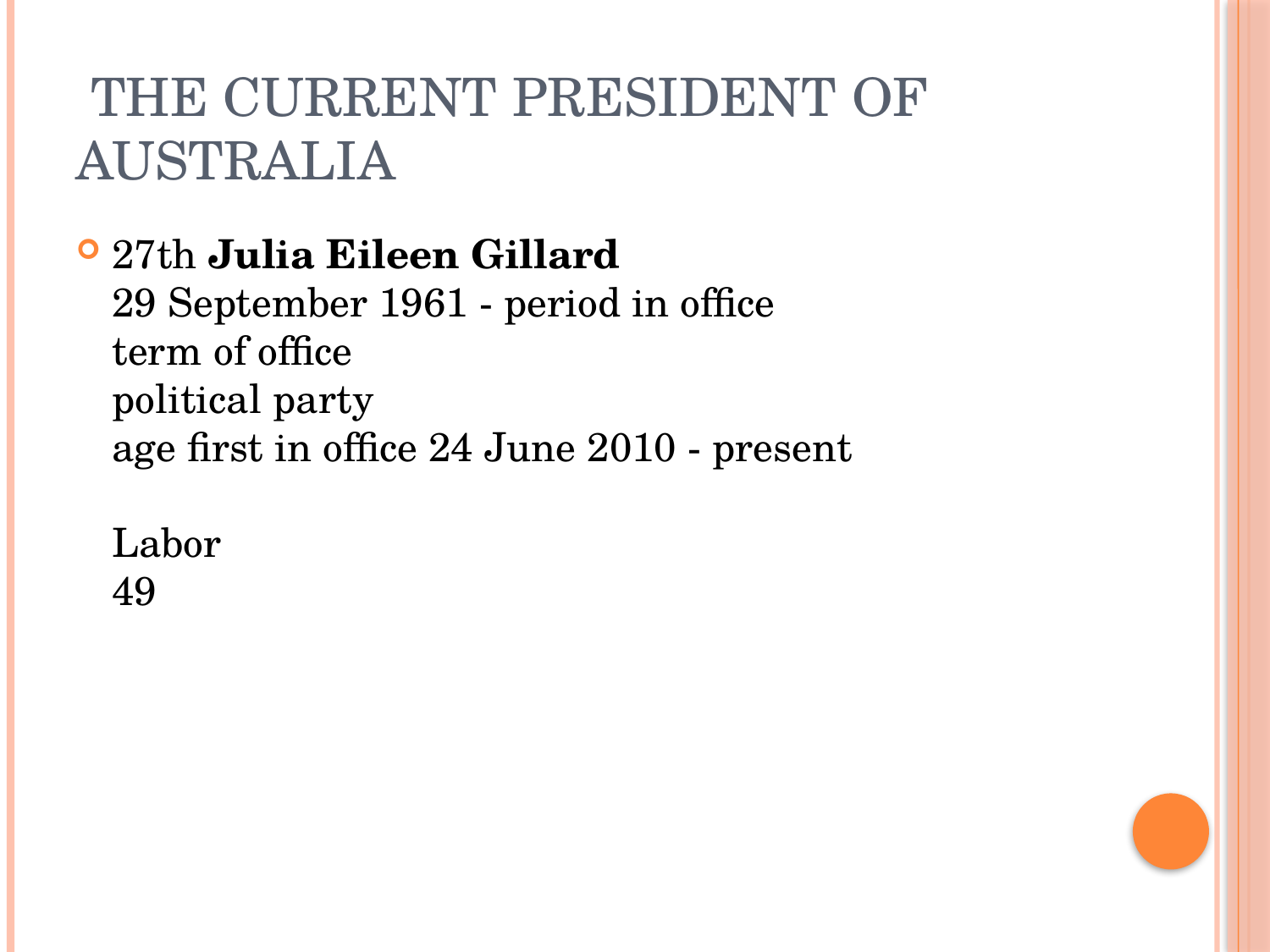

# the current president of australia
27th Julia Eileen Gillard
29 September 1961 - period in office
term of office
political party
age first in office 24 June 2010 - present
 
Labor
49